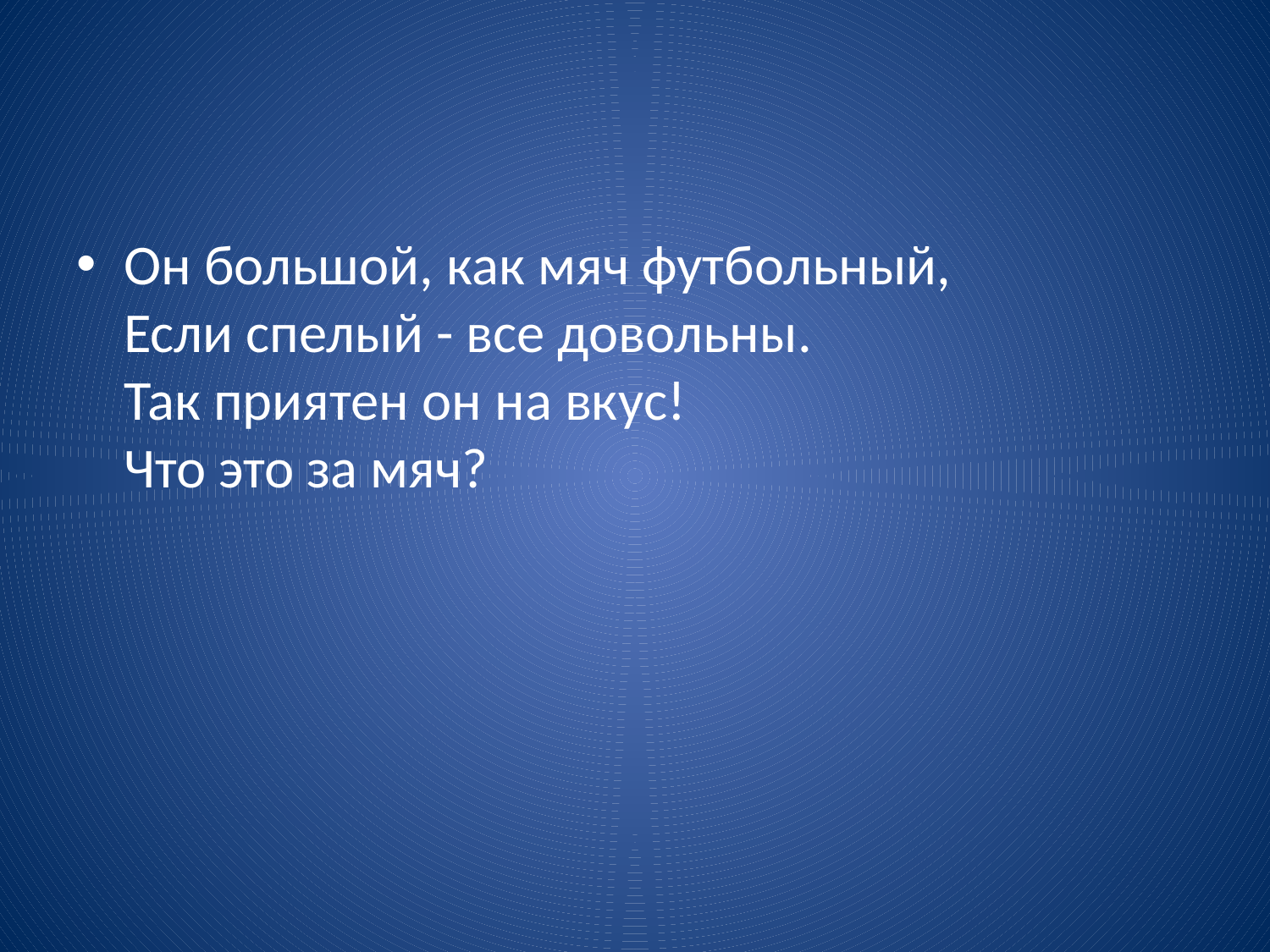

#
Он большой, как мяч футбольный, 
Если спелый - все довольны. 
Так приятен он на вкус! 
Что это за мяч?